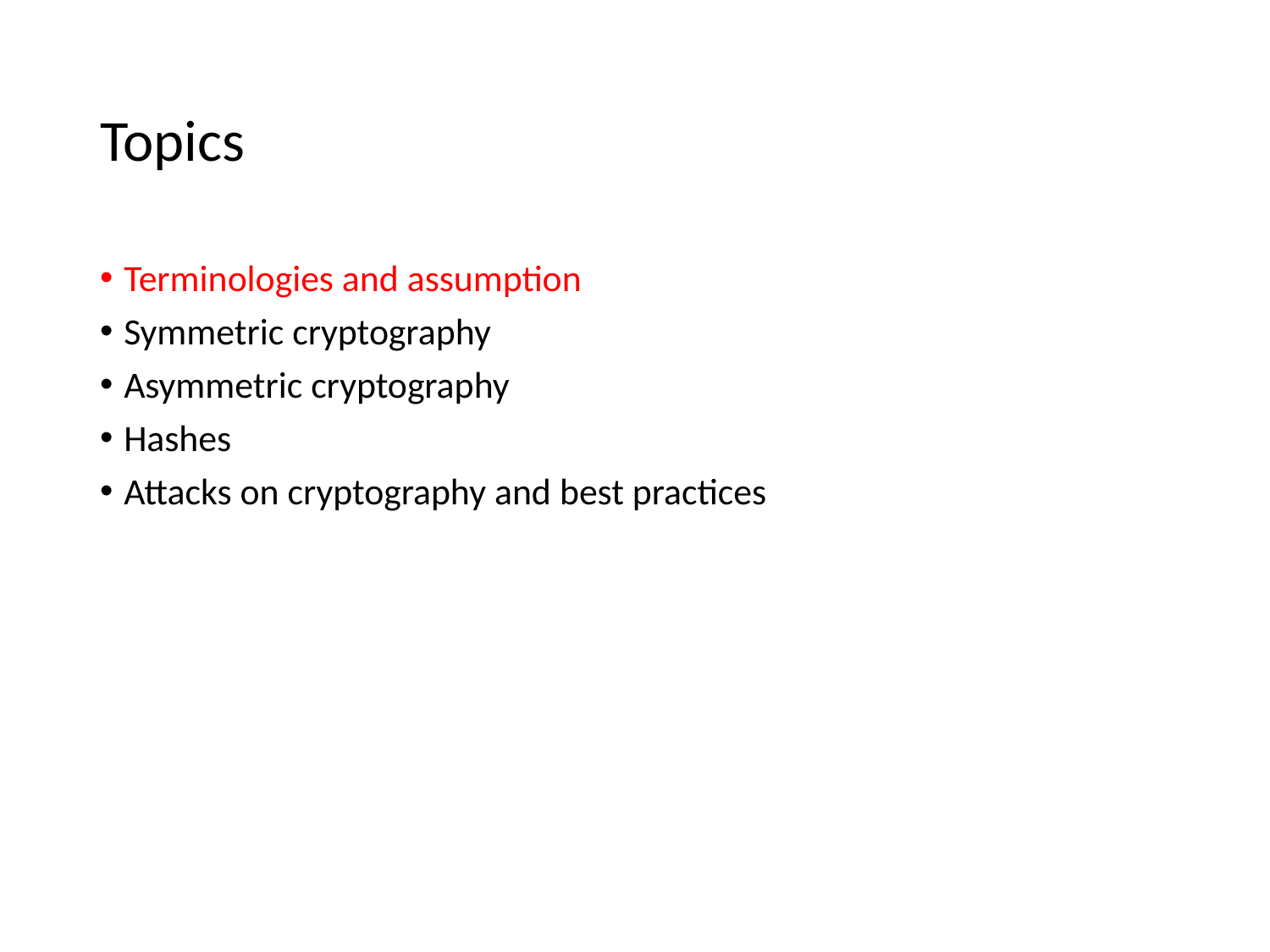

# Topics
Terminologies and assumption
Symmetric cryptography
Asymmetric cryptography
Hashes
Attacks on cryptography and best practices